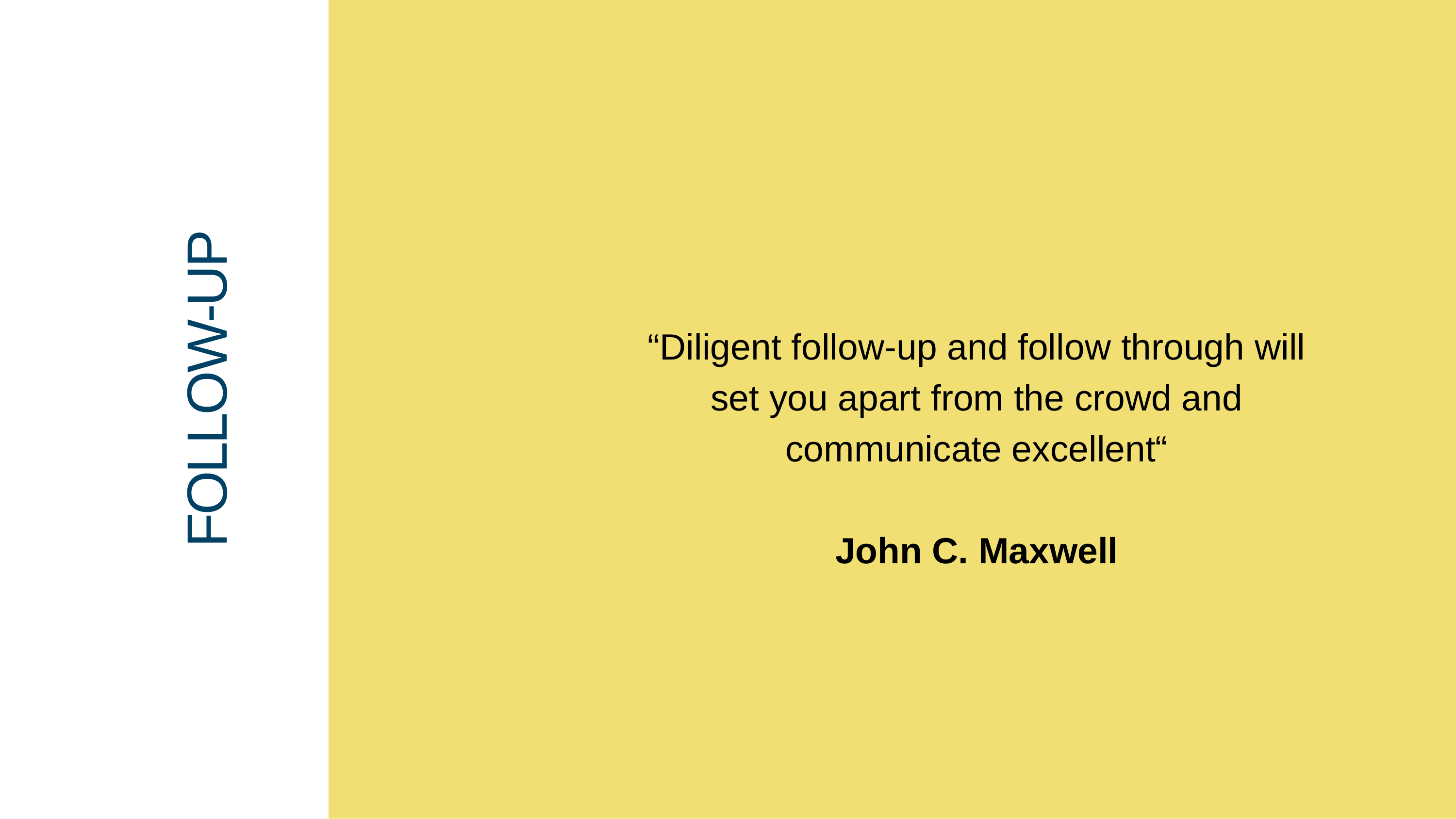

“Diligent follow-up and follow through will set you apart from the crowd and communicate excellent“

John C. Maxwell
                                                                                                                                                                                               FOLLOW-UP